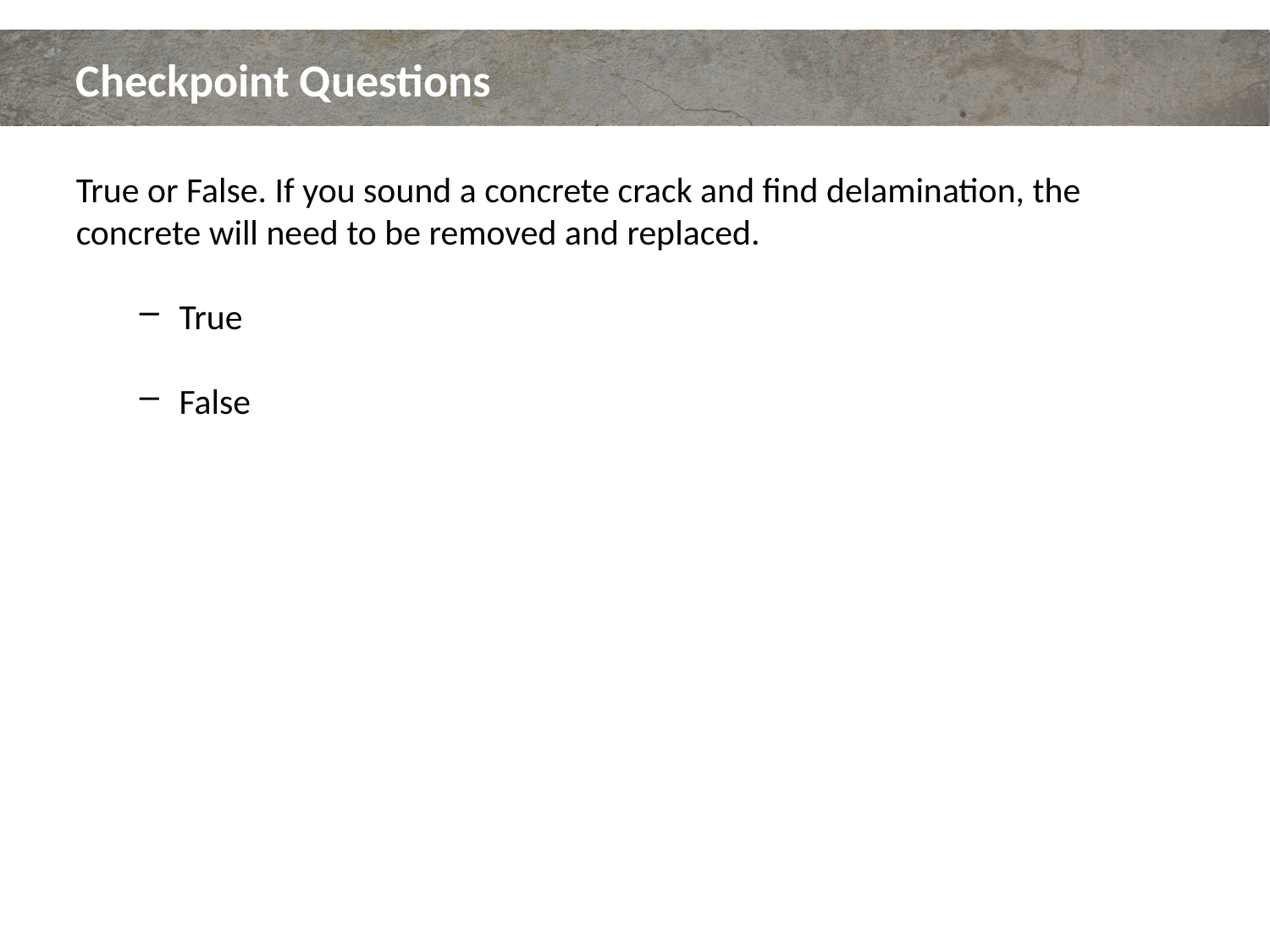

# Checkpoint Questions
True or False. If you sound a concrete crack and find delamination, the concrete will need to be removed and replaced.
True
False